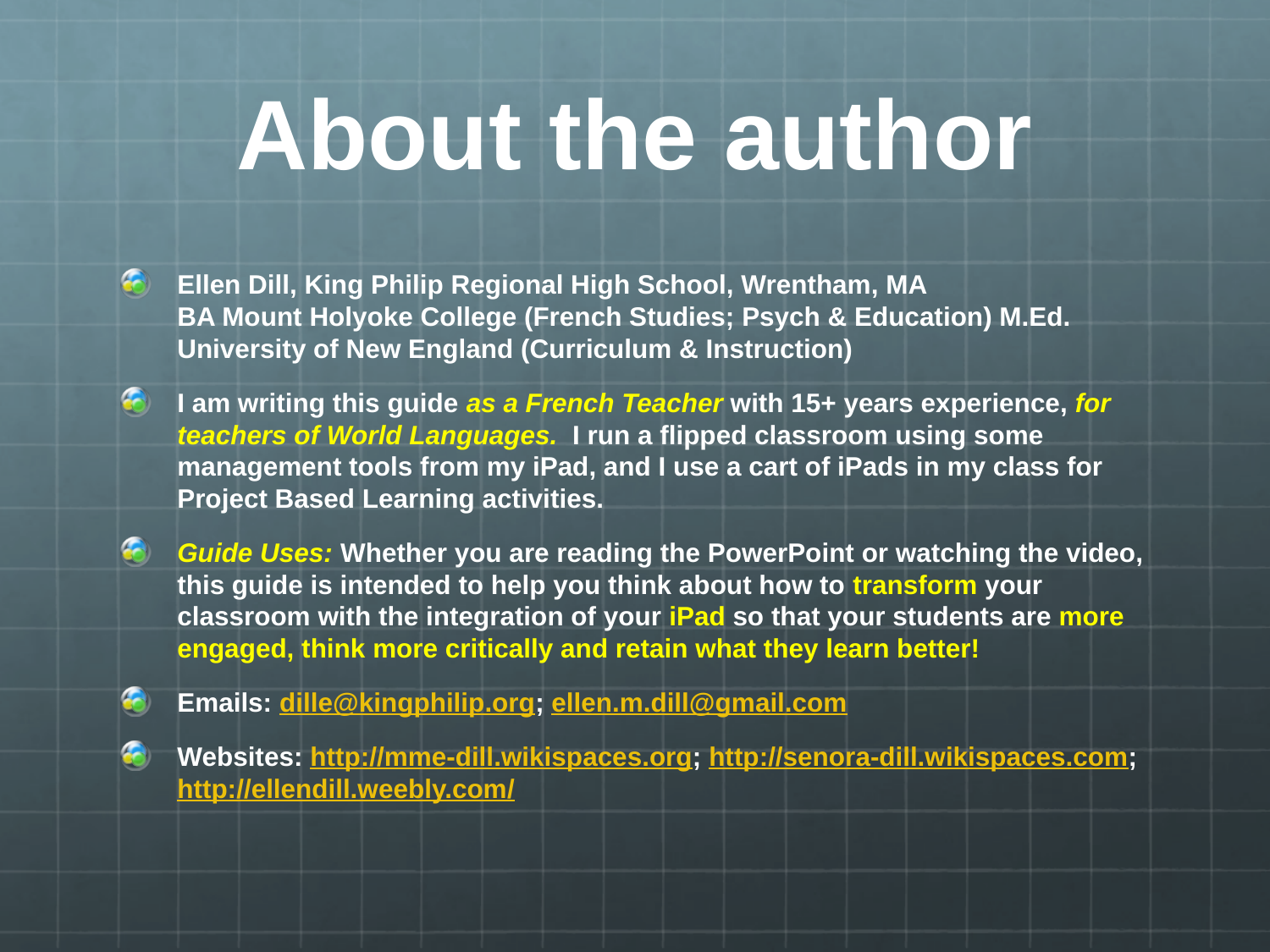

# About the author
Ellen Dill, King Philip Regional High School, Wrentham, MA
BA Mount Holyoke College (French Studies; Psych & Education) M.Ed. University of New England (Curriculum & Instruction)
I am writing this guide as a French Teacher with 15+ years experience, for teachers of World Languages.  I run a flipped classroom using some management tools from my iPad, and I use a cart of iPads in my class for Project Based Learning activities.
Guide Uses: Whether you are reading the PowerPoint or watching the video, this guide is intended to help you think about how to transform your classroom with the integration of your iPad so that your students are more engaged, think more critically and retain what they learn better!
Emails: dille@kingphilip.org; ellen.m.dill@gmail.com
Websites: http://mme-dill.wikispaces.org; http://senora-dill.wikispaces.com; http://ellendill.weebly.com/